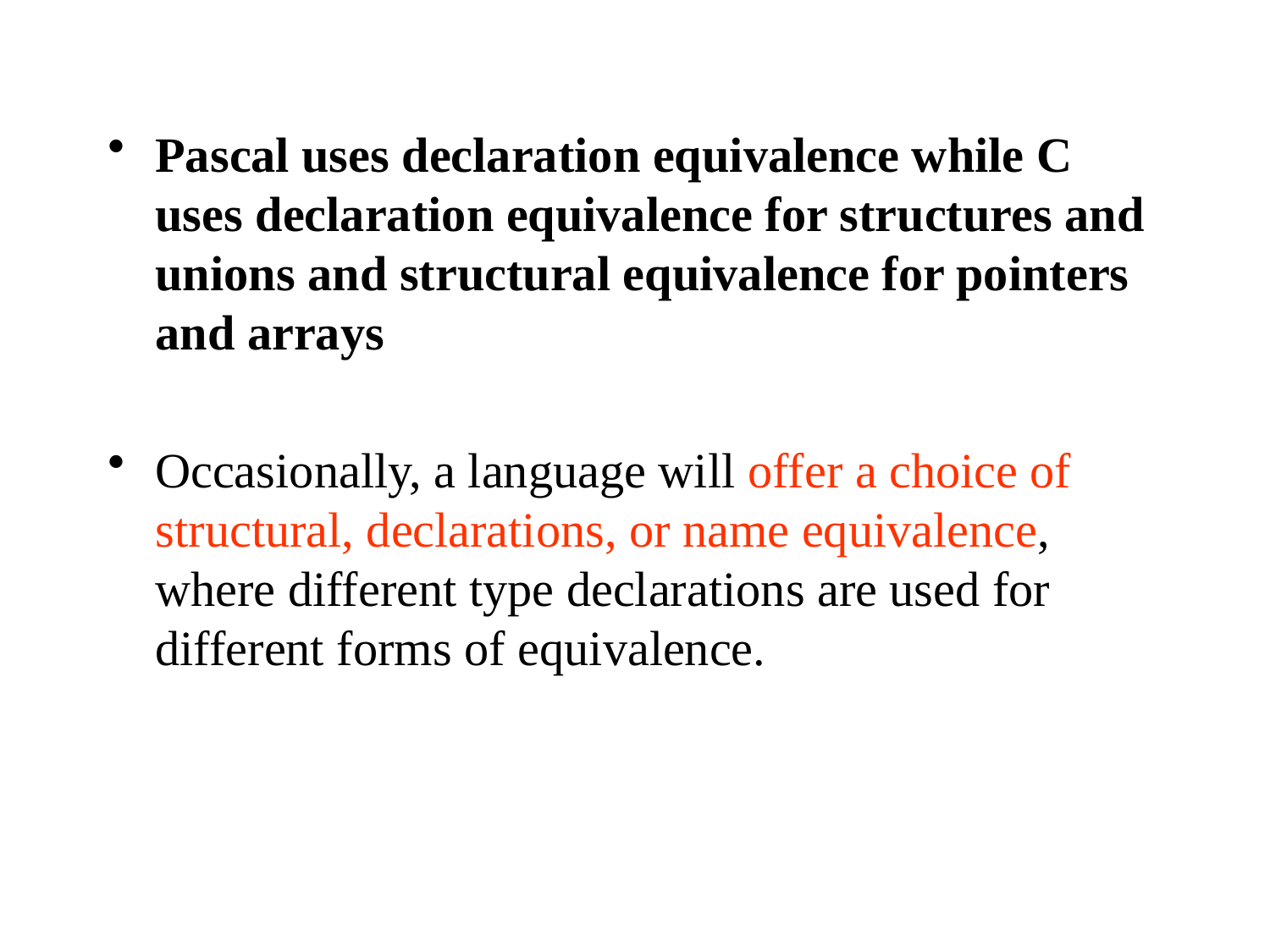

Pascal uses declaration equivalence while C uses declaration equivalence for structures and unions and structural equivalence for pointers and arrays

Occasionally, a language will offer a choice of structural, declarations, or name equivalence, where different type declarations are used for different forms of equivalence.